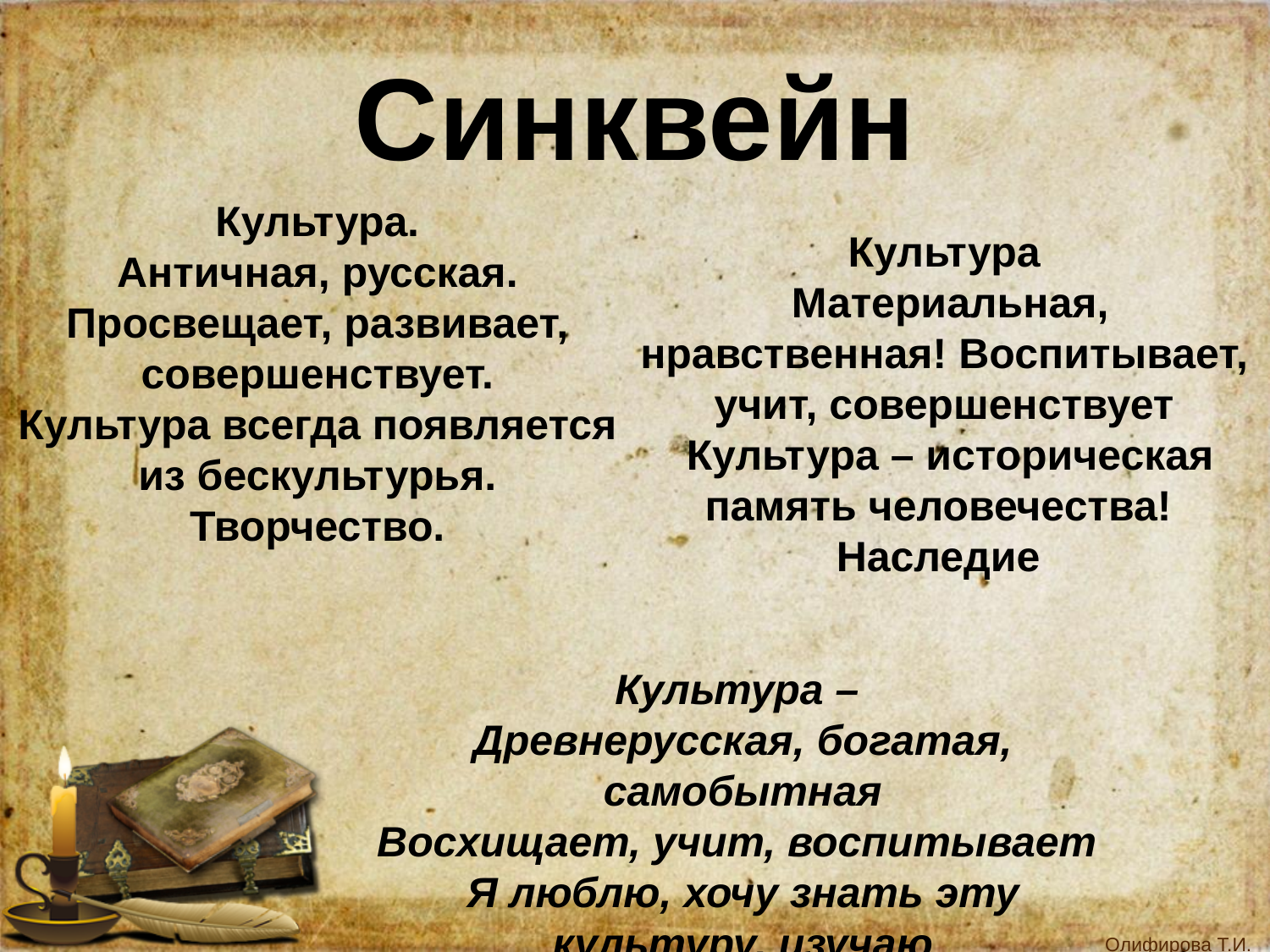

# Синквейн
Культура.
Античная, русская.
Просвещает, развивает, совершенствует.
Культура всегда появляется из бескультурья.
Творчество.
Культура
 Материальная, нравственная! Воспитывает, учит, совершенствует
 Культура – историческая память человечества!
Наследие
Культура –
Древнерусская, богатая, самобытная
Восхищает, учит, воспитывает
Я люблю, хочу знать эту культуру, изучаю
Гордость